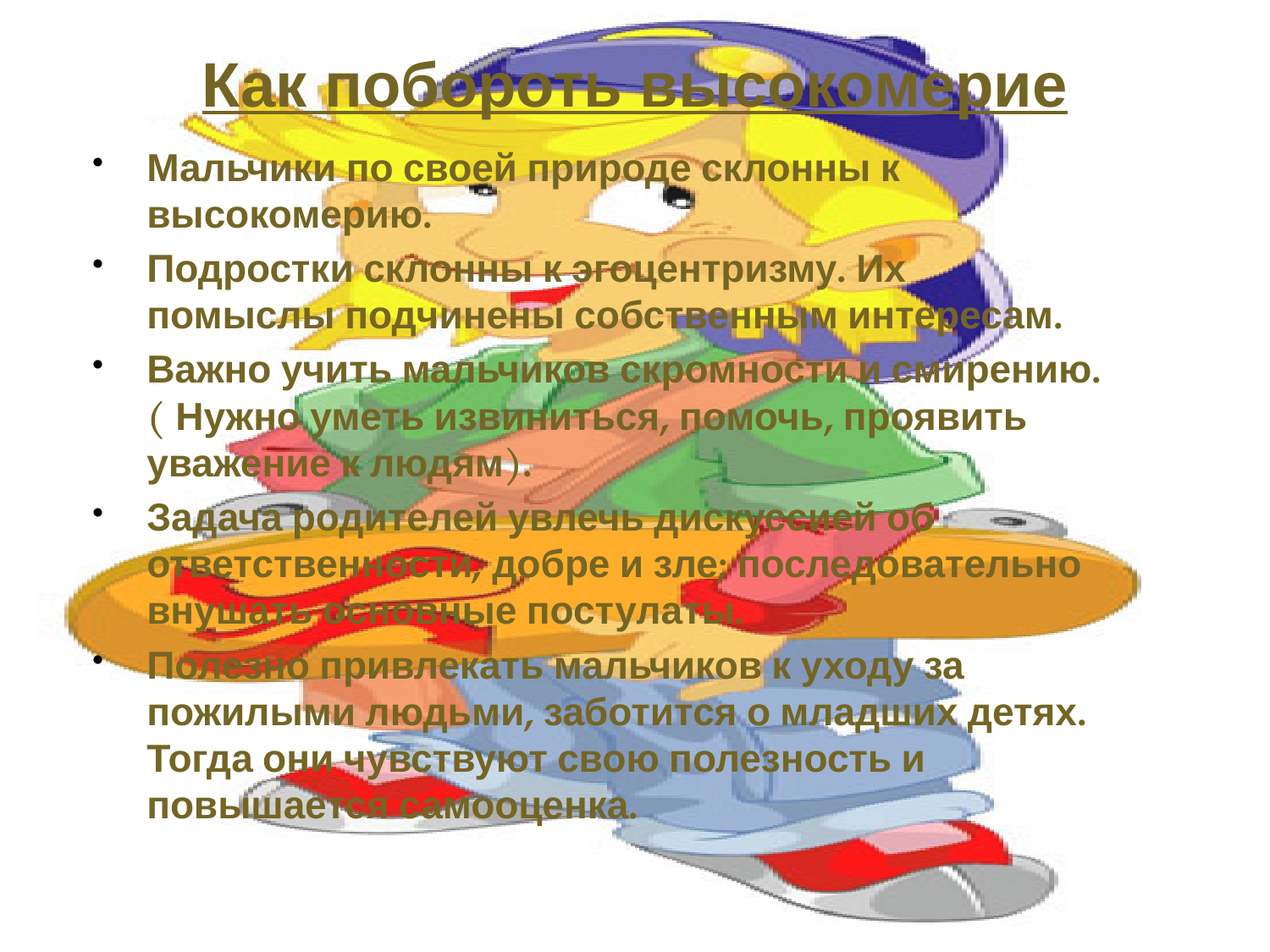

# Как побороть высокомерие
Мальчики по своей природе склонны к высокомерию.
Подростки склонны к эгоцентризму. Их помыслы подчинены собственным интересам.
Важно учить мальчиков скромности и смирению. ( Нужно уметь извиниться, помочь, проявить уважение к людям).
Задача родителей увлечь дискуссией об ответственности, добре и зле; последовательно  внушать основные постулаты.
Полезно привлекать мальчиков к уходу за пожилыми людьми, заботится о младших детях. Тогда они чувствуют свою полезность и  повышается самооценка.